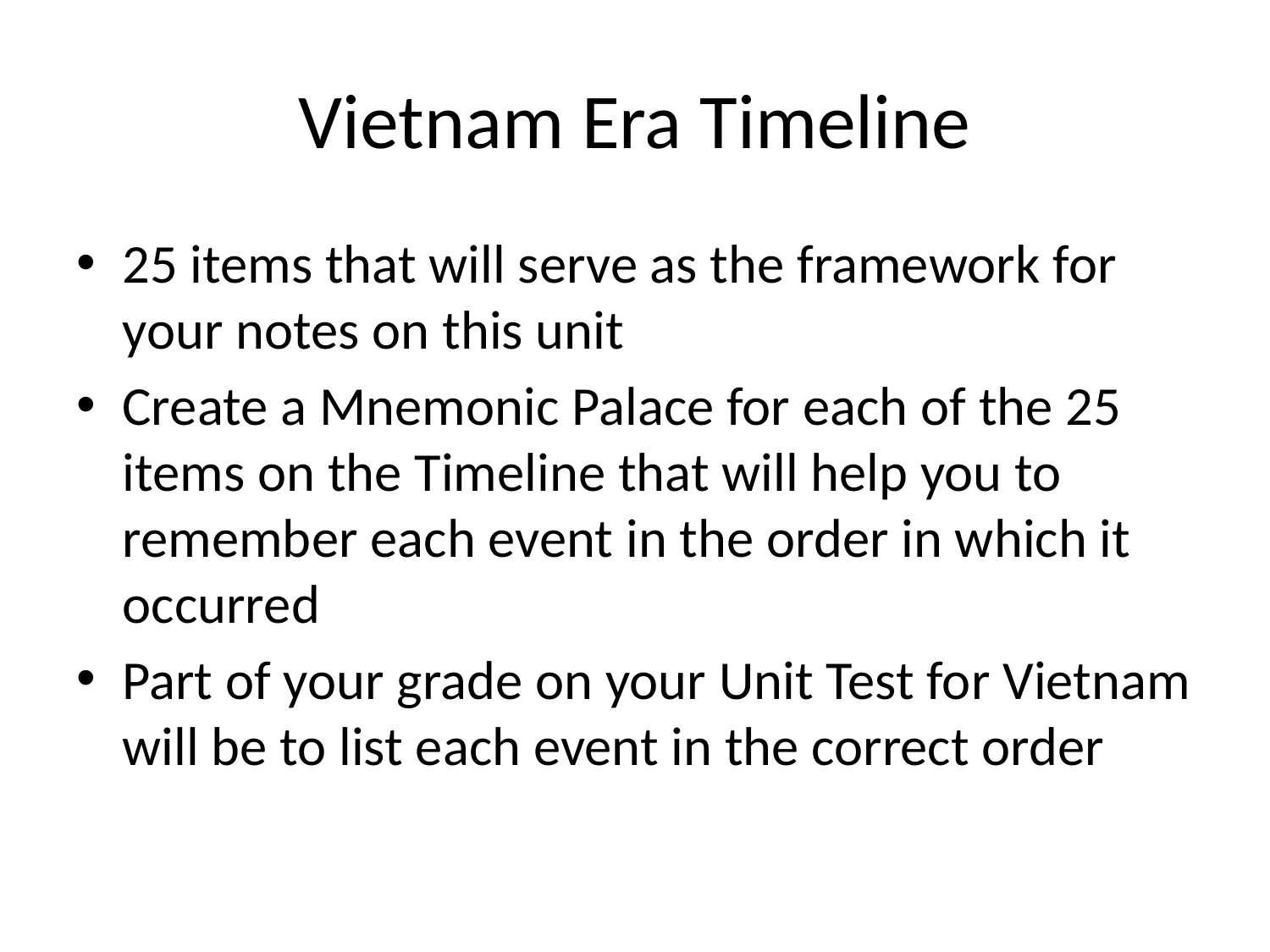

# Vietnam Era Timeline
25 items that will serve as the framework for your notes on this unit
Create a Mnemonic Palace for each of the 25 items on the Timeline that will help you to remember each event in the order in which it occurred
Part of your grade on your Unit Test for Vietnam will be to list each event in the correct order